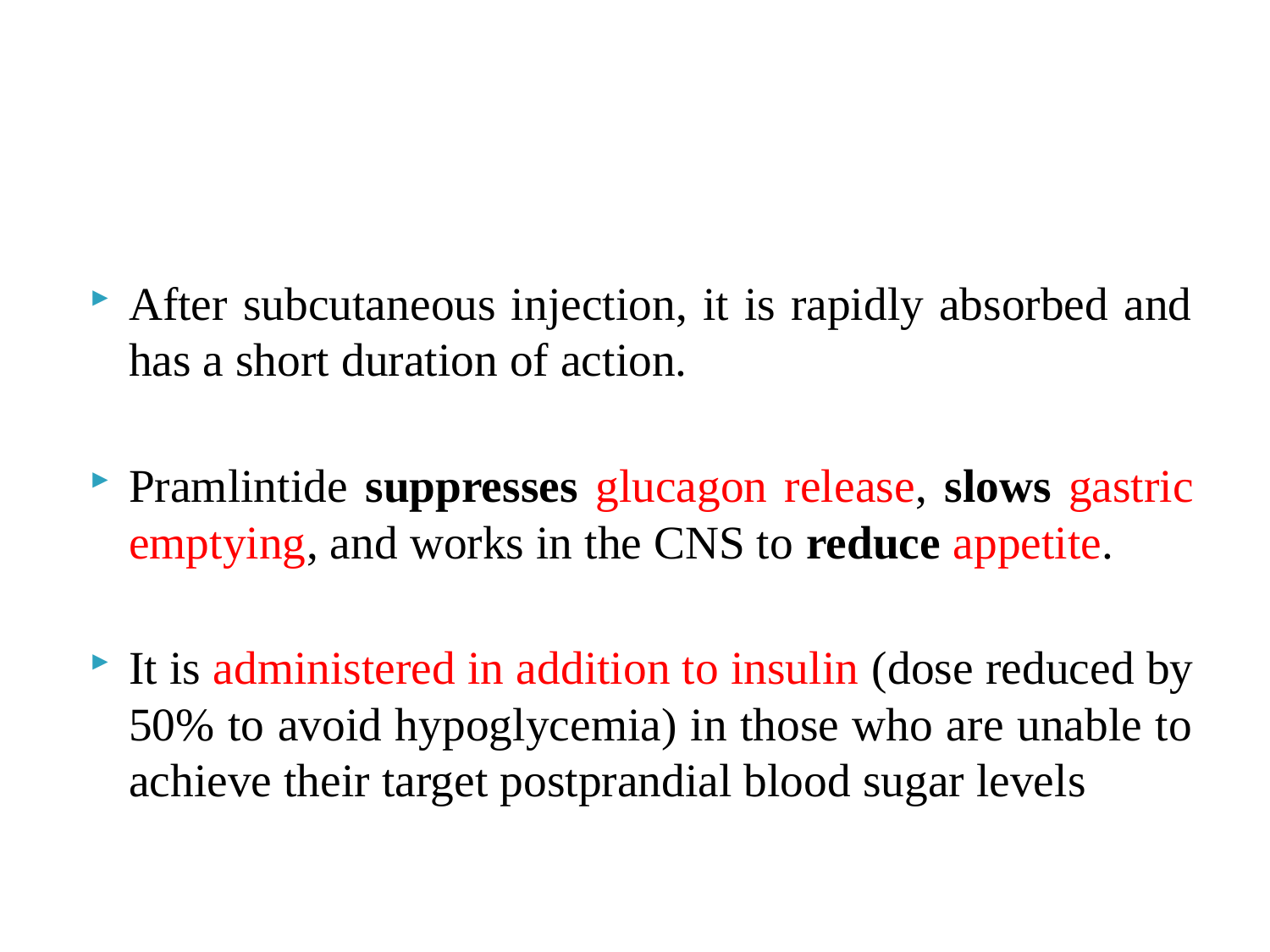

#

After subcutaneous injection, it is rapidly absorbed and has a short duration of action.

Pramlintide suppresses glucagon release, slows gastric emptying, and works in the CNS to reduce appetite.

It is administered in addition to insulin (dose reduced by 50% to avoid hypoglycemia) in those who are unable to achieve their target postprandial blood sugar levels